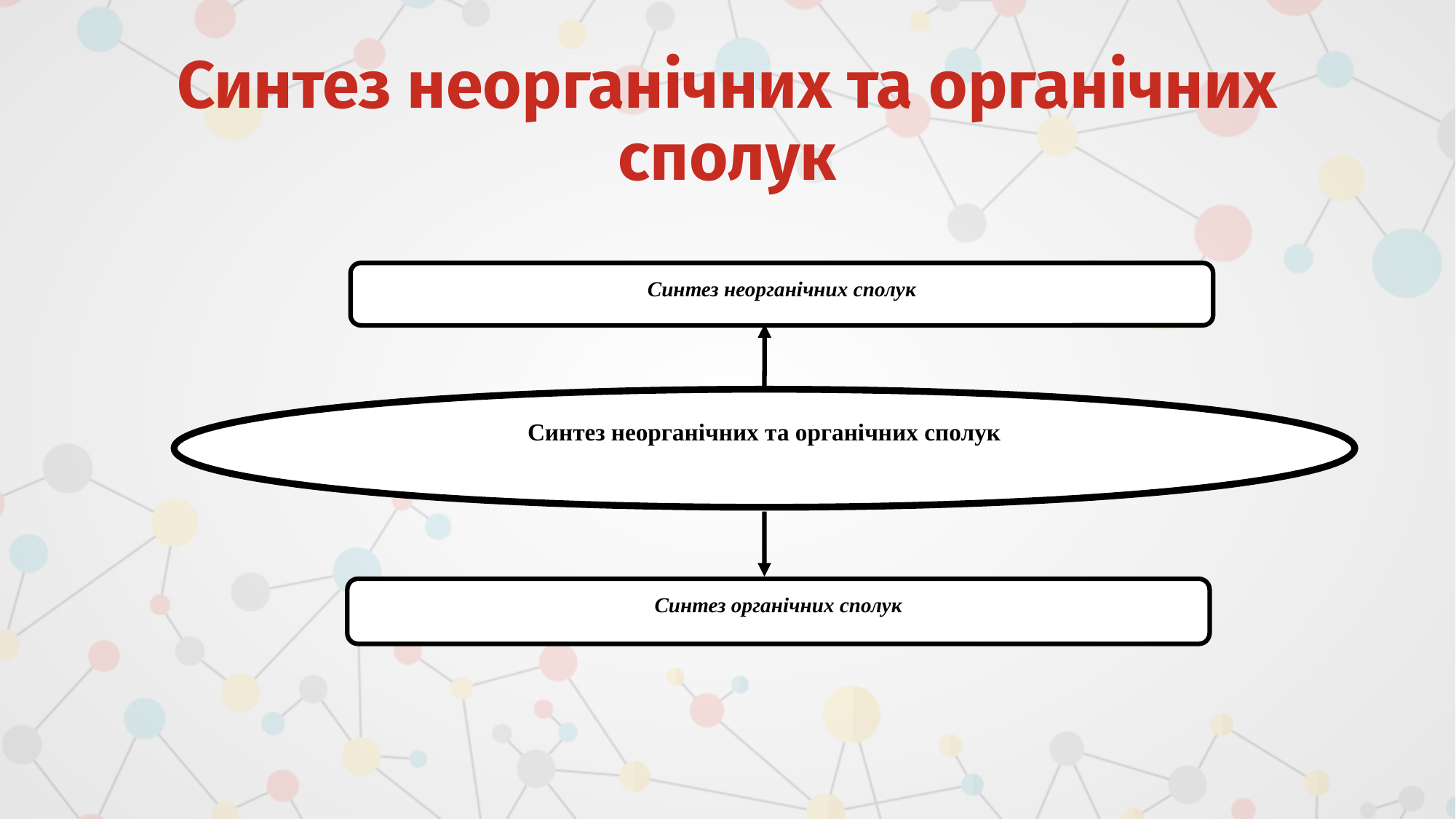

# Синтез неорганічних та органічних сполук
Синтез неорганічних сполук
Синтез неорганічних та органічних сполук
Синтез органічних сполук